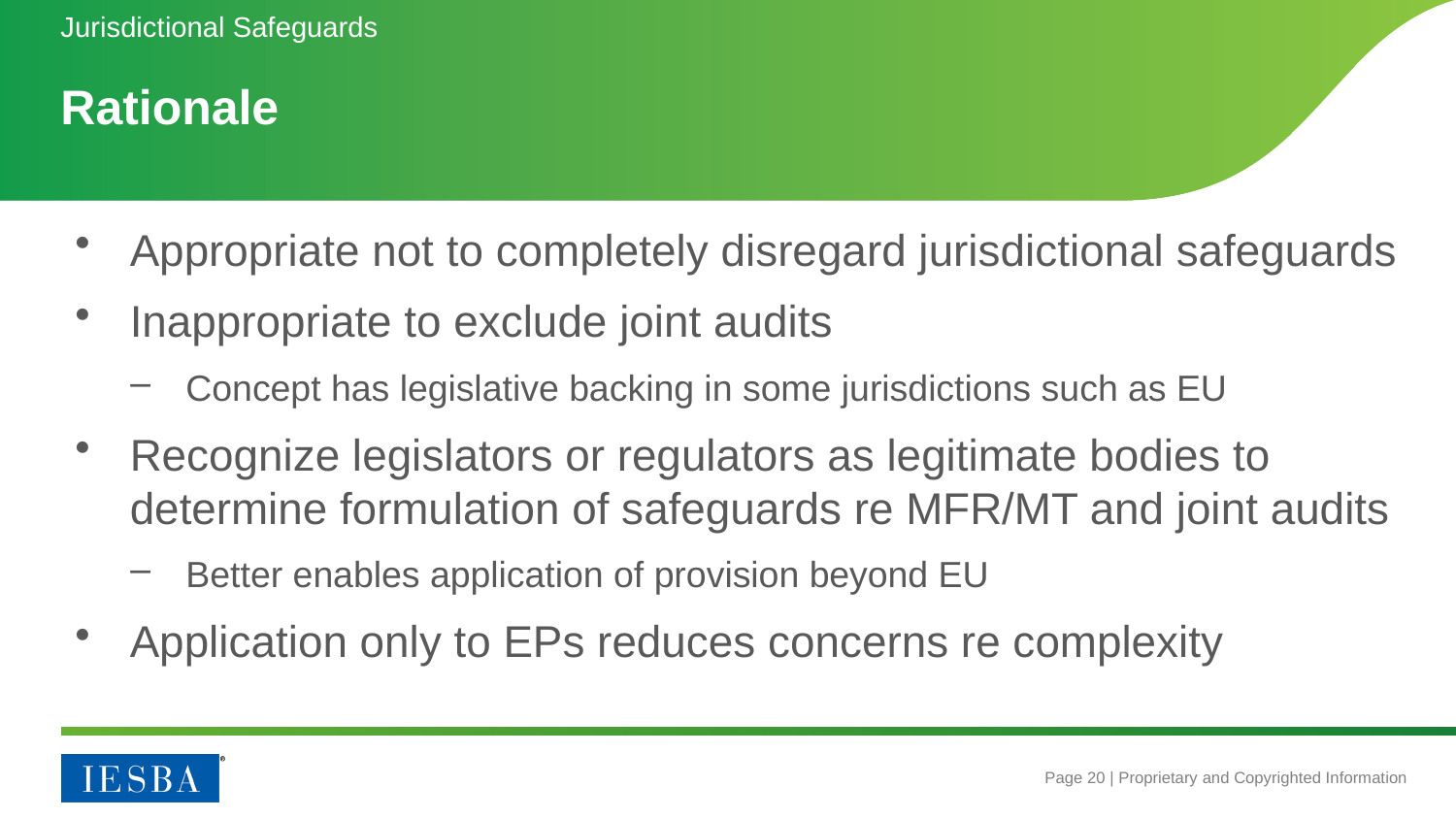

Jurisdictional Safeguards
# Rationale
Appropriate not to completely disregard jurisdictional safeguards
Inappropriate to exclude joint audits
Concept has legislative backing in some jurisdictions such as EU
Recognize legislators or regulators as legitimate bodies to determine formulation of safeguards re MFR/MT and joint audits
Better enables application of provision beyond EU
Application only to EPs reduces concerns re complexity